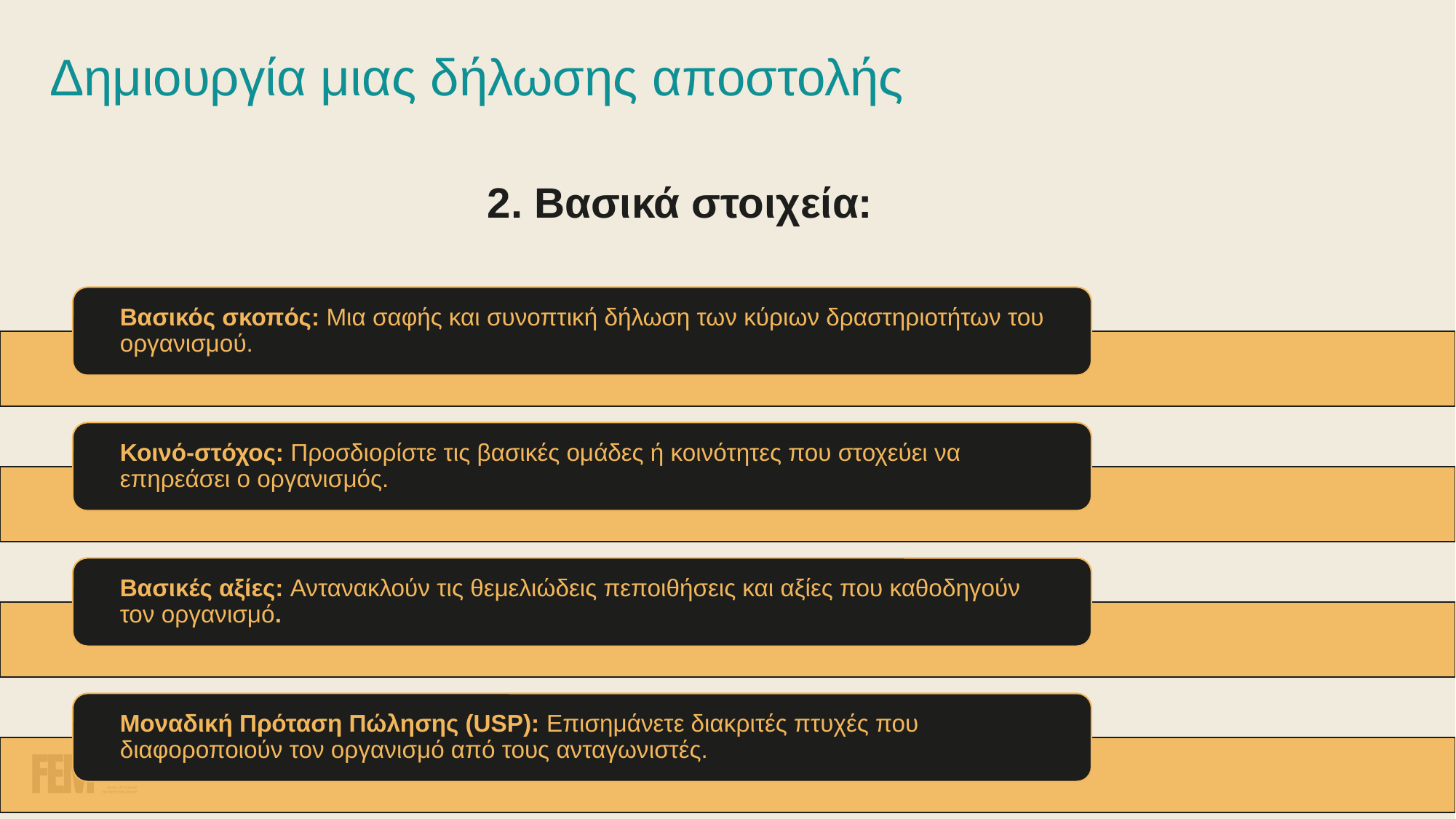

# Δημιουργία μιας δήλωσης αποστολής
2. Βασικά στοιχεία:
Βασικός σκοπός: Μια σαφής και συνοπτική δήλωση των κύριων δραστηριοτήτων του οργανισμού.
Κοινό-στόχος: Προσδιορίστε τις βασικές ομάδες ή κοινότητες που στοχεύει να επηρεάσει ο οργανισμός.
Βασικές αξίες: Αντανακλούν τις θεμελιώδεις πεποιθήσεις και αξίες που καθοδηγούν τον οργανισμό.
Μοναδική Πρόταση Πώλησης (USP): Επισημάνετε διακριτές πτυχές που διαφοροποιούν τον οργανισμό από τους ανταγωνιστές.